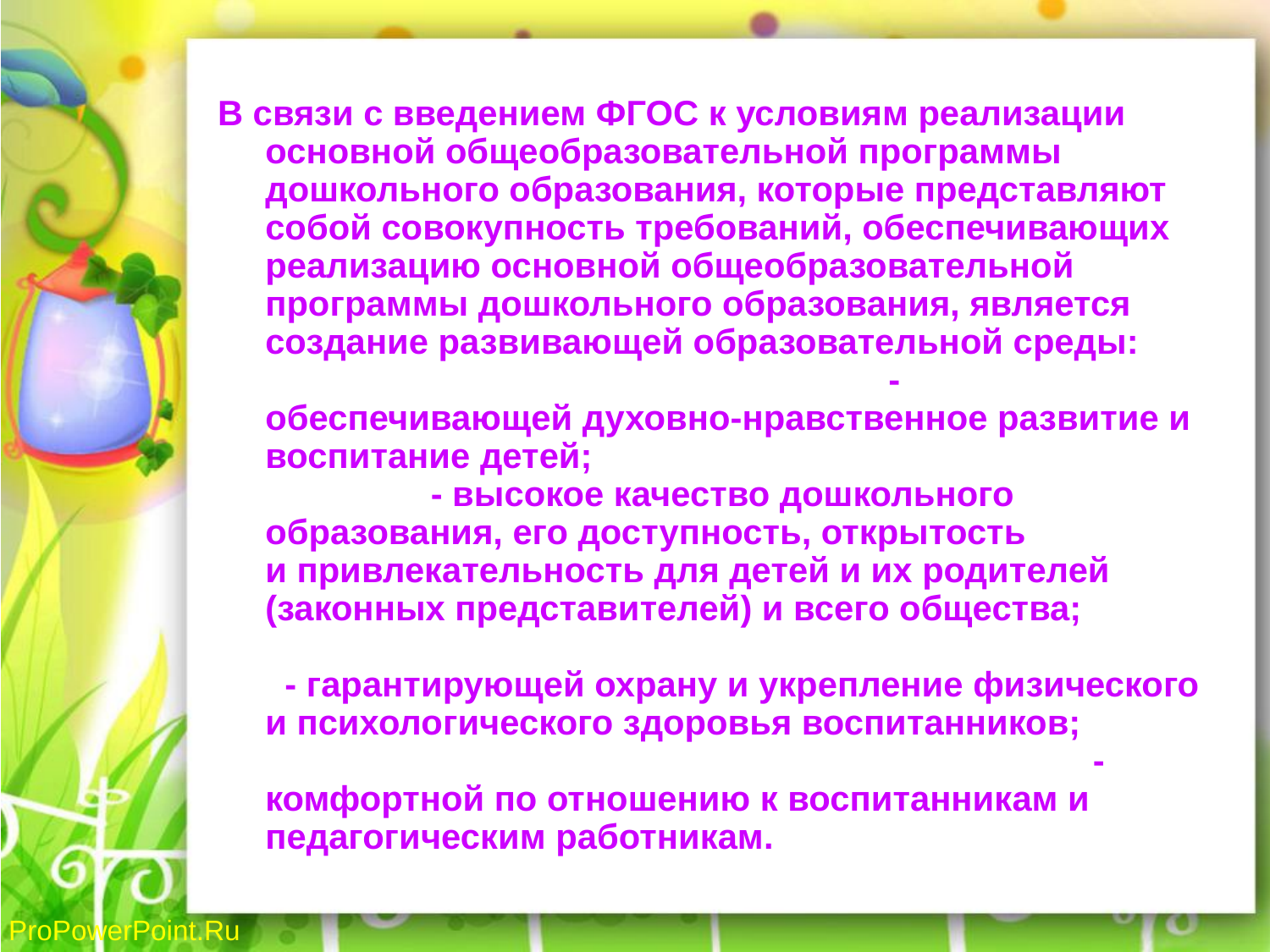

В связи с введением ФГОС к условиям реализации основной общеобразовательной программы дошкольного образования, которые представляют собой совокупность требований, обеспечивающих реализацию основной общеобразовательной программы дошкольного образования, является создание развивающей образовательной среды:                                                                       - обеспечивающей духовно-нравственное развитие и воспитание детей;                                                                                - высокое качество дошкольного образования, его доступность, открытость
и привлекательность для детей и их родителей (законных представителей) и всего общества;                                                                                                                - гарантирующей охрану и укрепление физического и психологического здоровья воспитанников;                                                                                                  - комфортной по отношению к воспитанникам и педагогическим работникам.